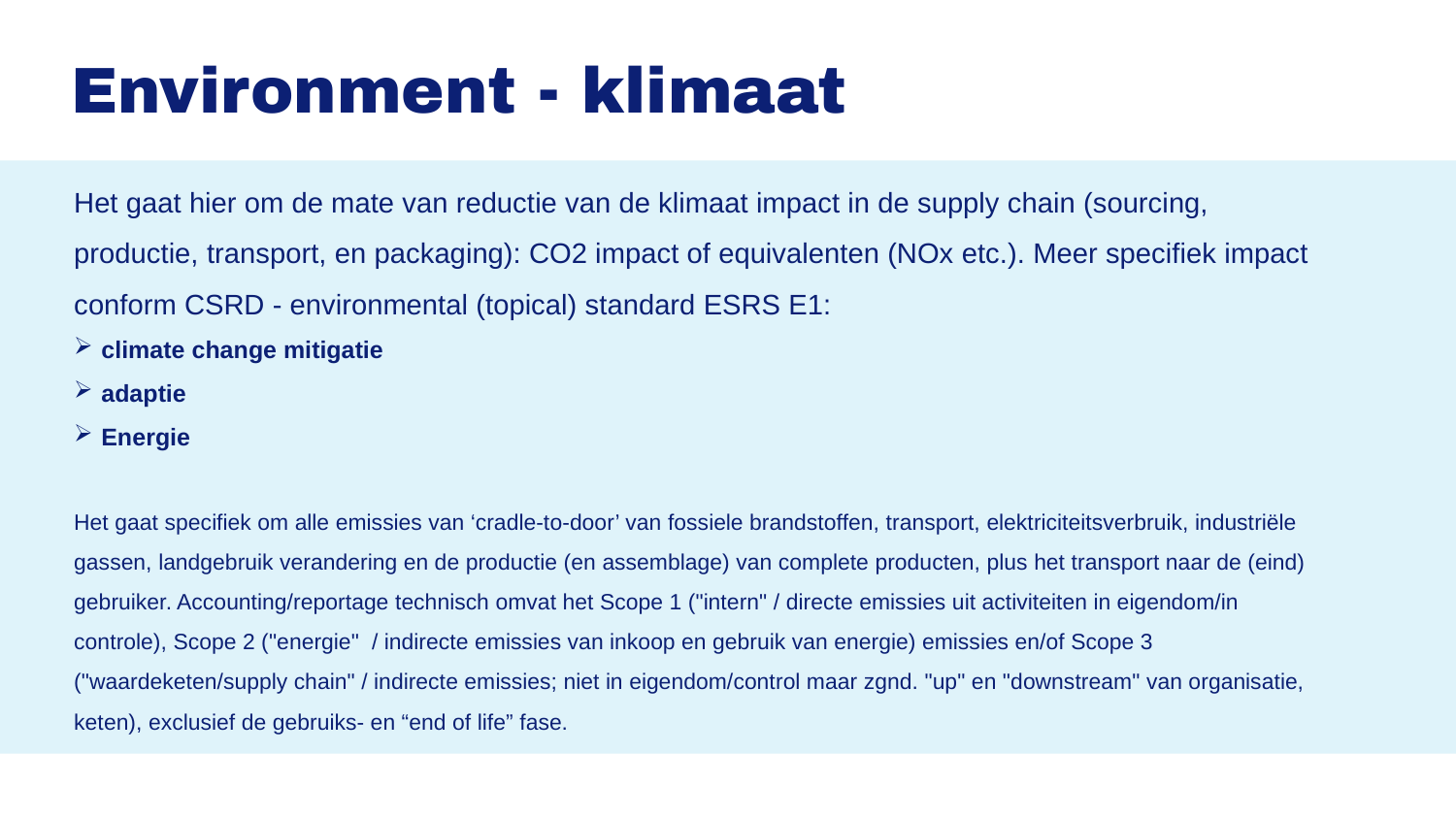

# Environment - klimaat
Het gaat hier om de mate van reductie van de klimaat impact in de supply chain (sourcing, productie, transport, en packaging): CO2 impact of equivalenten (NOx etc.). Meer specifiek impact conform CSRD - environmental (topical) standard ESRS E1:
climate change mitigatie
adaptie
Energie

Het gaat specifiek om alle emissies van ‘cradle-to-door’ van fossiele brandstoffen, transport, elektriciteitsverbruik, industriële gassen, landgebruik verandering en de productie (en assemblage) van complete producten, plus het transport naar de (eind) gebruiker. Accounting/reportage technisch omvat het Scope 1 ("intern" / directe emissies uit activiteiten in eigendom/in controle), Scope 2 ("energie"  / indirecte emissies van inkoop en gebruik van energie) emissies en/of Scope 3 ("waardeketen/supply chain" / indirecte emissies; niet in eigendom/control maar zgnd. "up" en "downstream" van organisatie, keten), exclusief de gebruiks- en “end of life” fase.